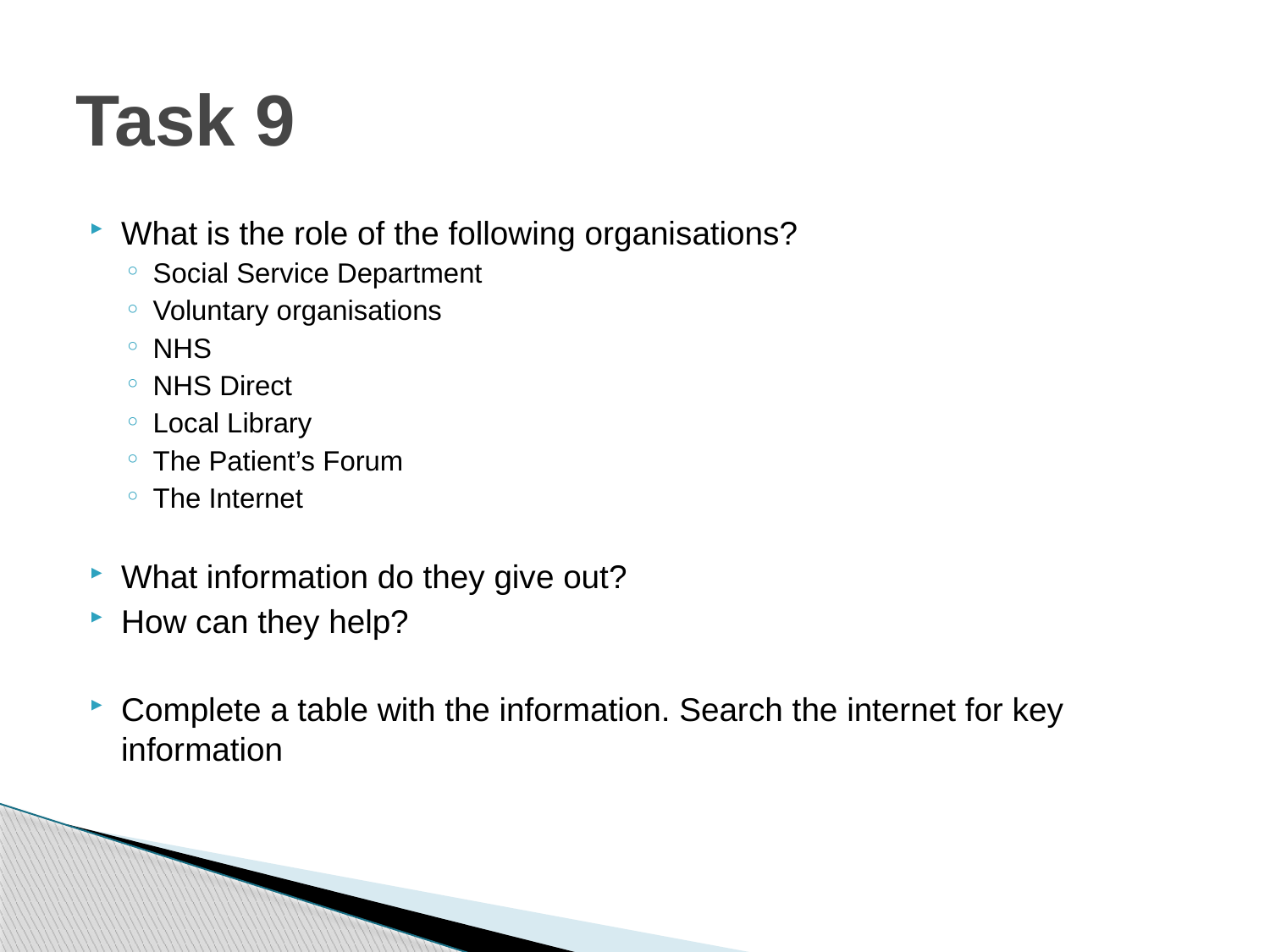

# Task 9
What is the role of the following organisations?
Social Service Department
Voluntary organisations
NHS
NHS Direct
Local Library
The Patient’s Forum
The Internet

What information do they give out?
How can they help?

Complete a table with the information. Search the internet for key information